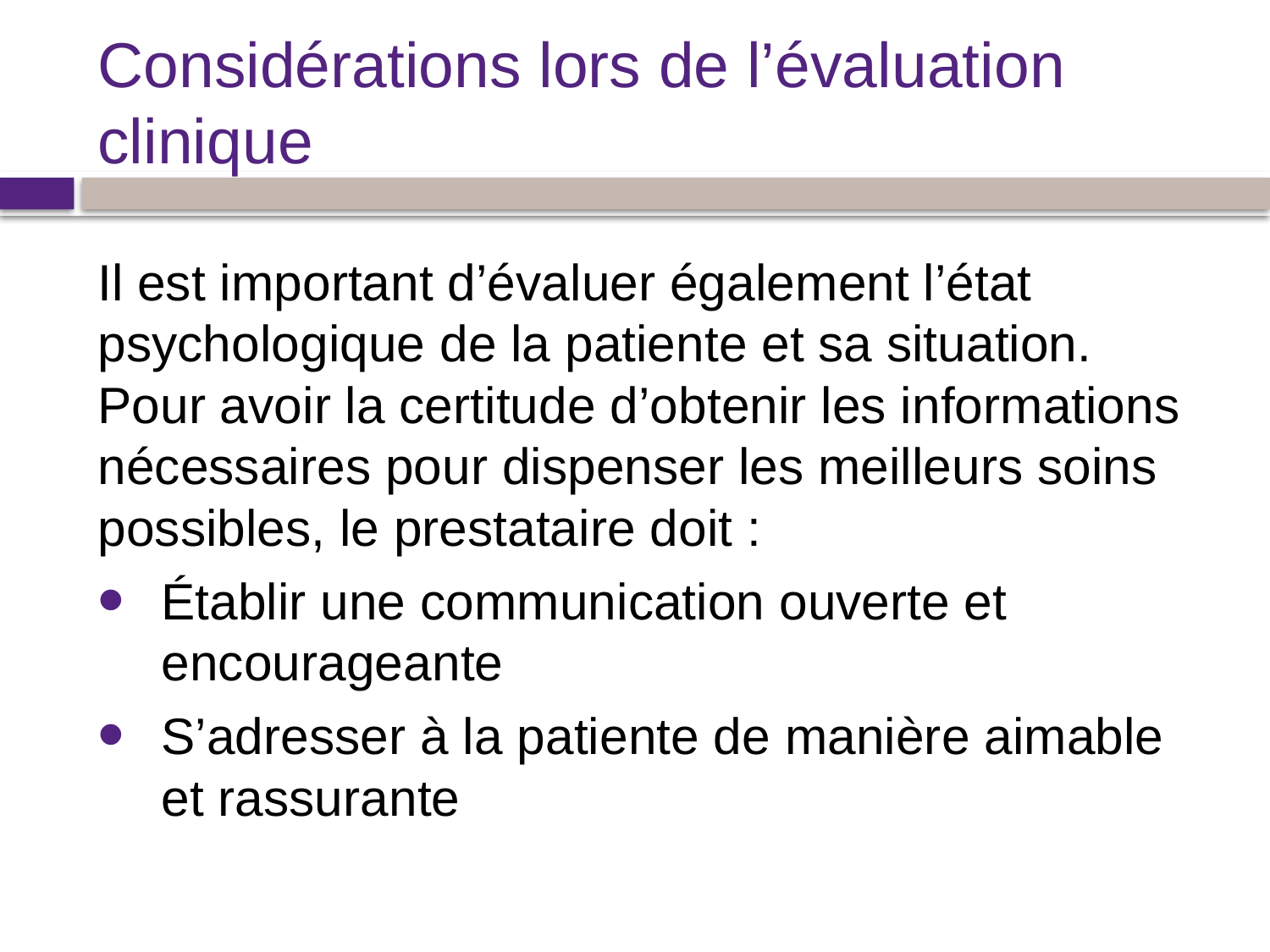

# Considérations lors de l’évaluation clinique
Il est important d’évaluer également l’état psychologique de la patiente et sa situation. Pour avoir la certitude d’obtenir les informations nécessaires pour dispenser les meilleurs soins possibles, le prestataire doit :
Établir une communication ouverte et encourageante
S’adresser à la patiente de manière aimable et rassurante